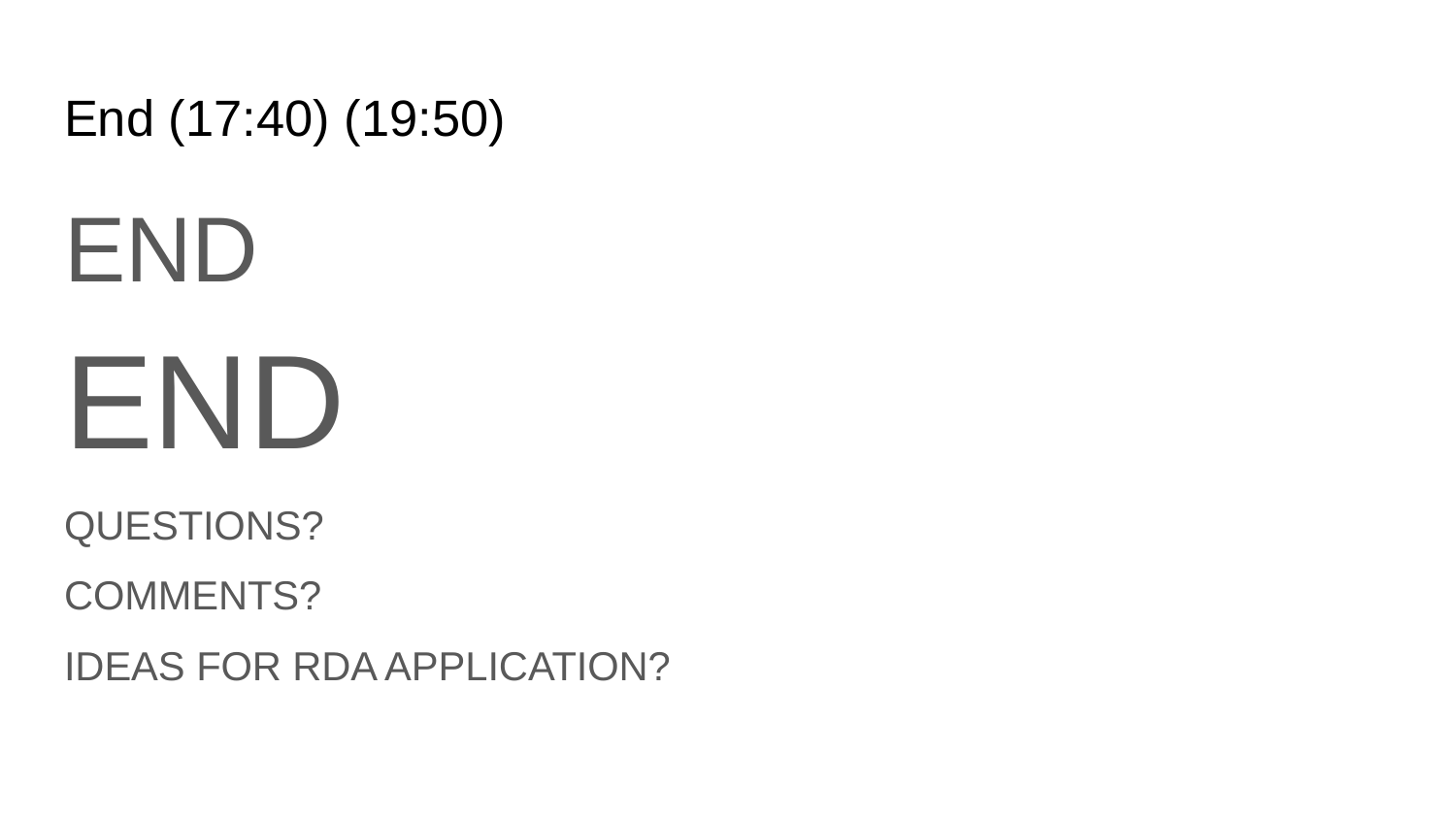

# End (17:40) (19:50)
END
END
QUESTIONS?
COMMENTS?
IDEAS FOR RDA APPLICATION?